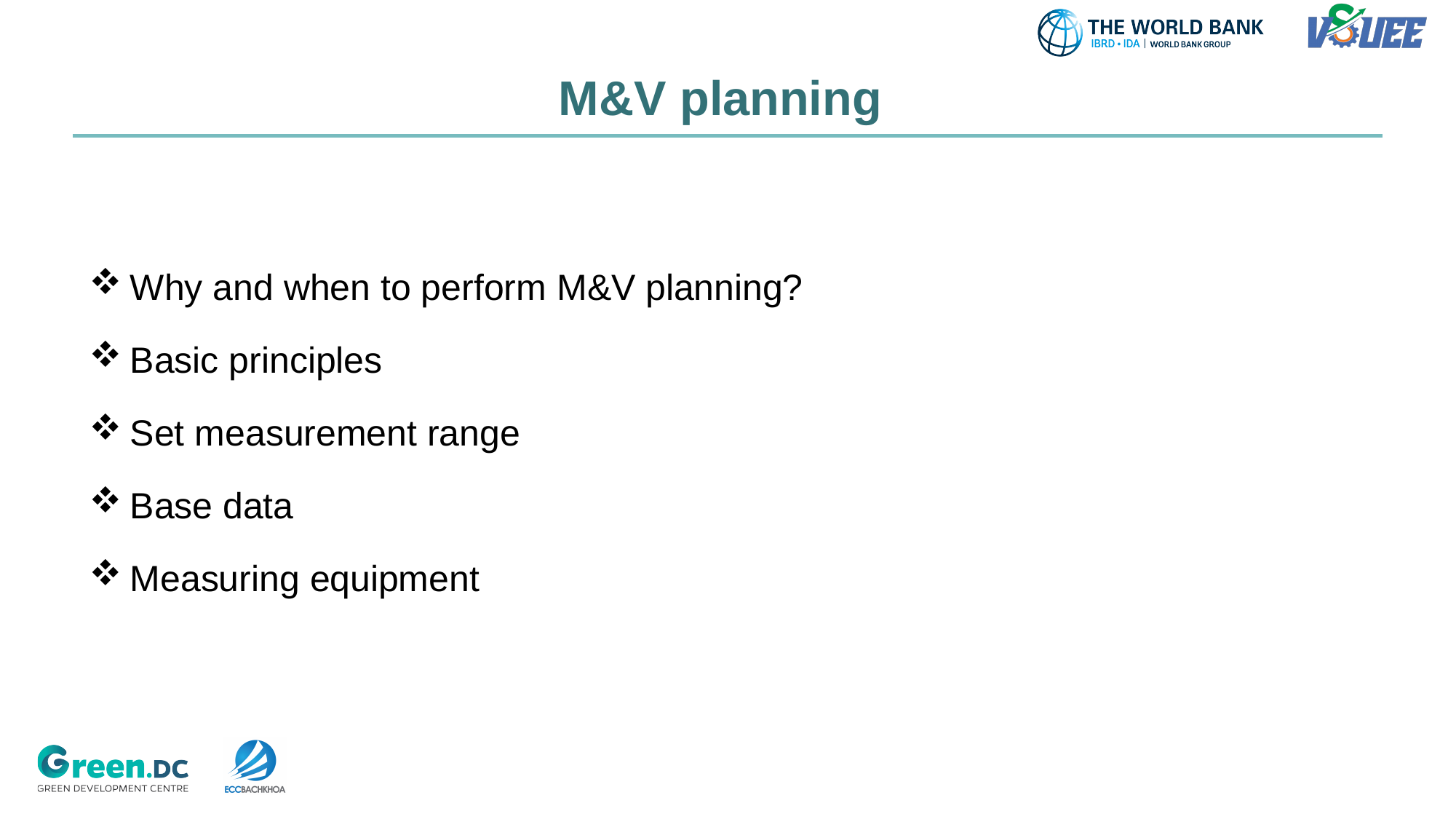

M&V planning
Why and when to perform M&V planning?
Basic principles
Set measurement range
Base data
Measuring equipment